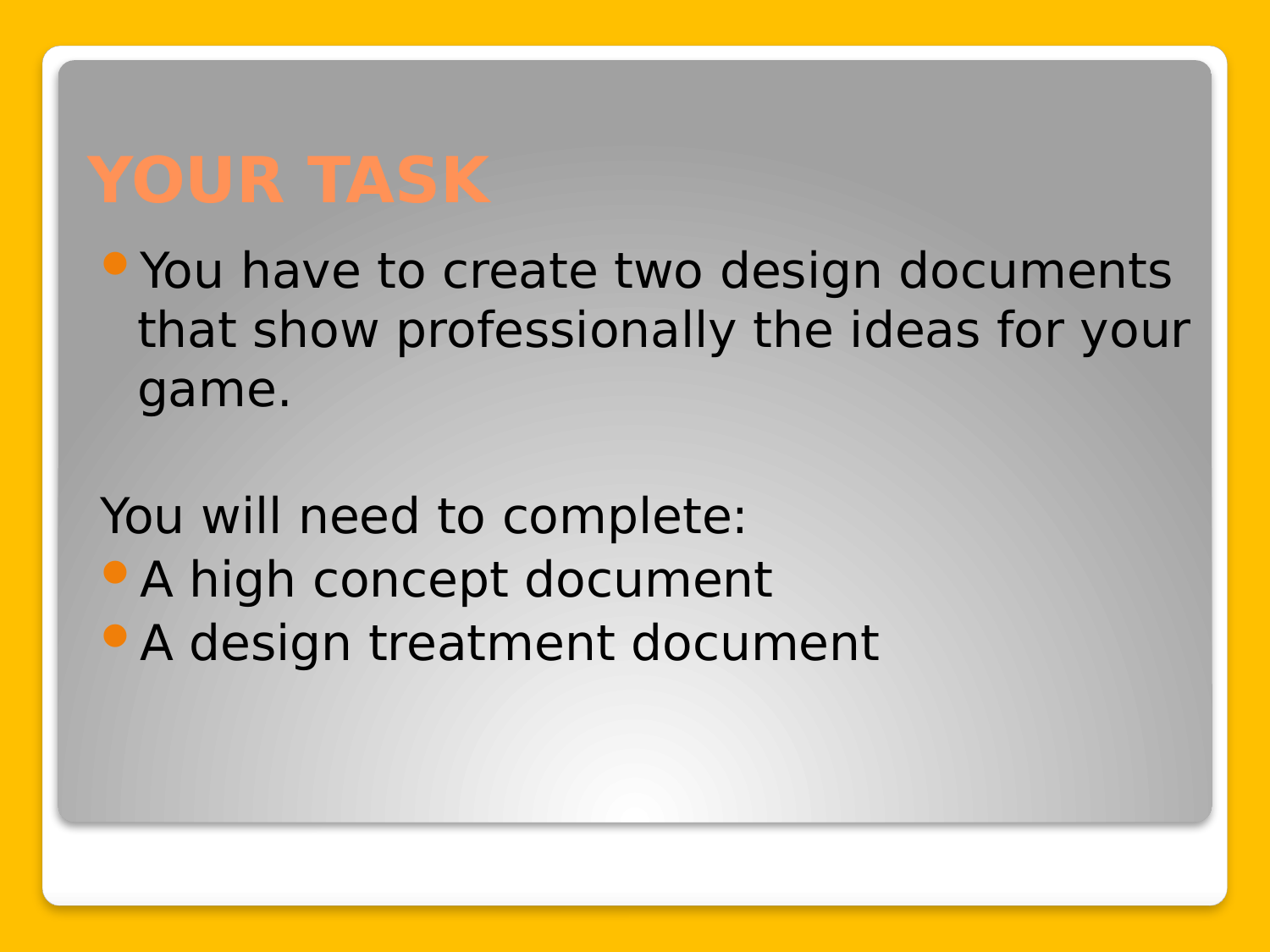

# YOUR TASK
You have to create two design documents that show professionally the ideas for your game.

You will need to complete:
A high concept document
A design treatment document